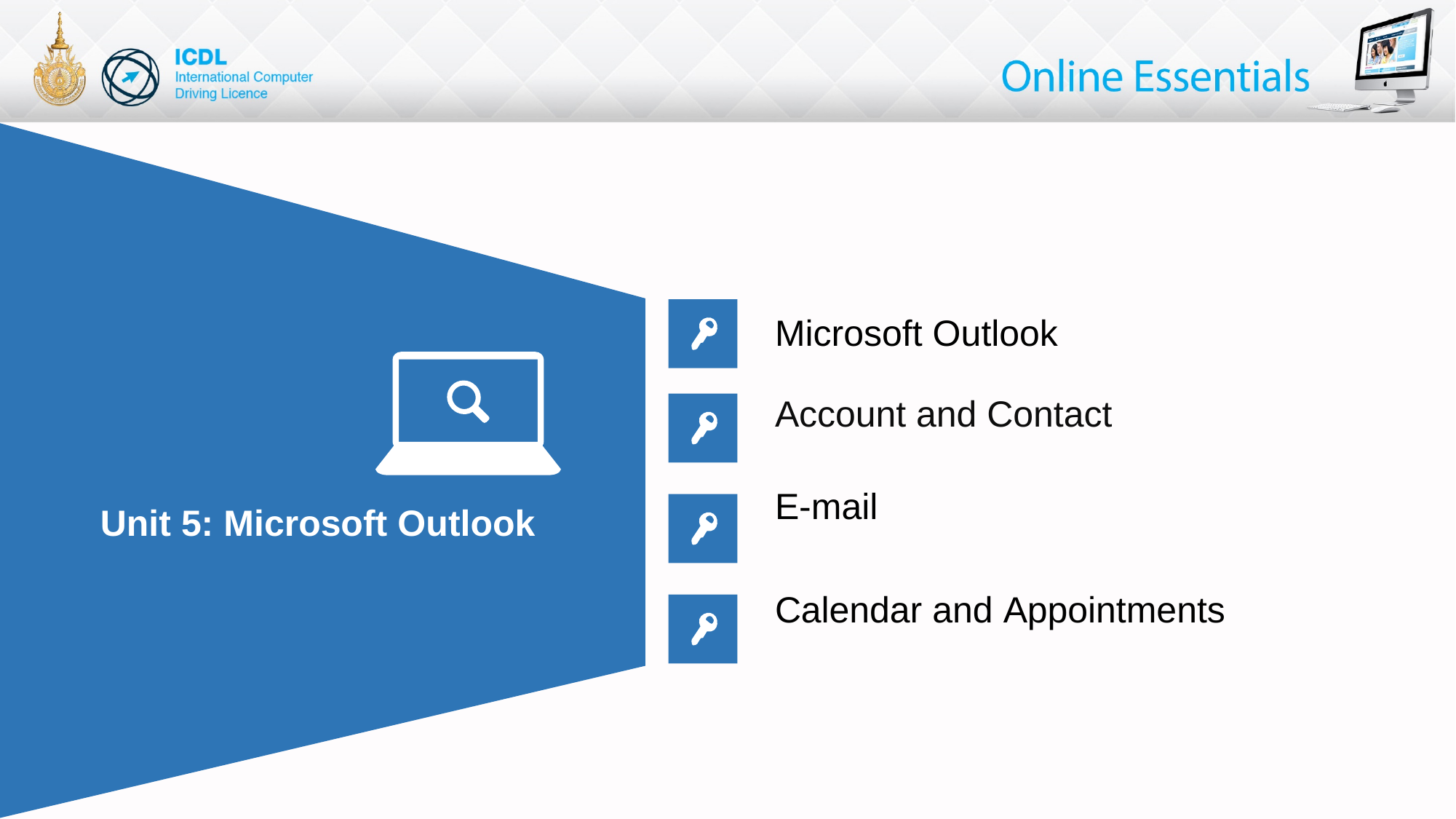

|  | Microsoft Outlook Account and Contact |
| --- | --- |
|  | E-mail |
|  |  |
|  | Calendar and Appointments |
|  |  |
|  |  |
|  |  |
|  |  |
|  |  |

# Unit 5: Microsoft Outlook